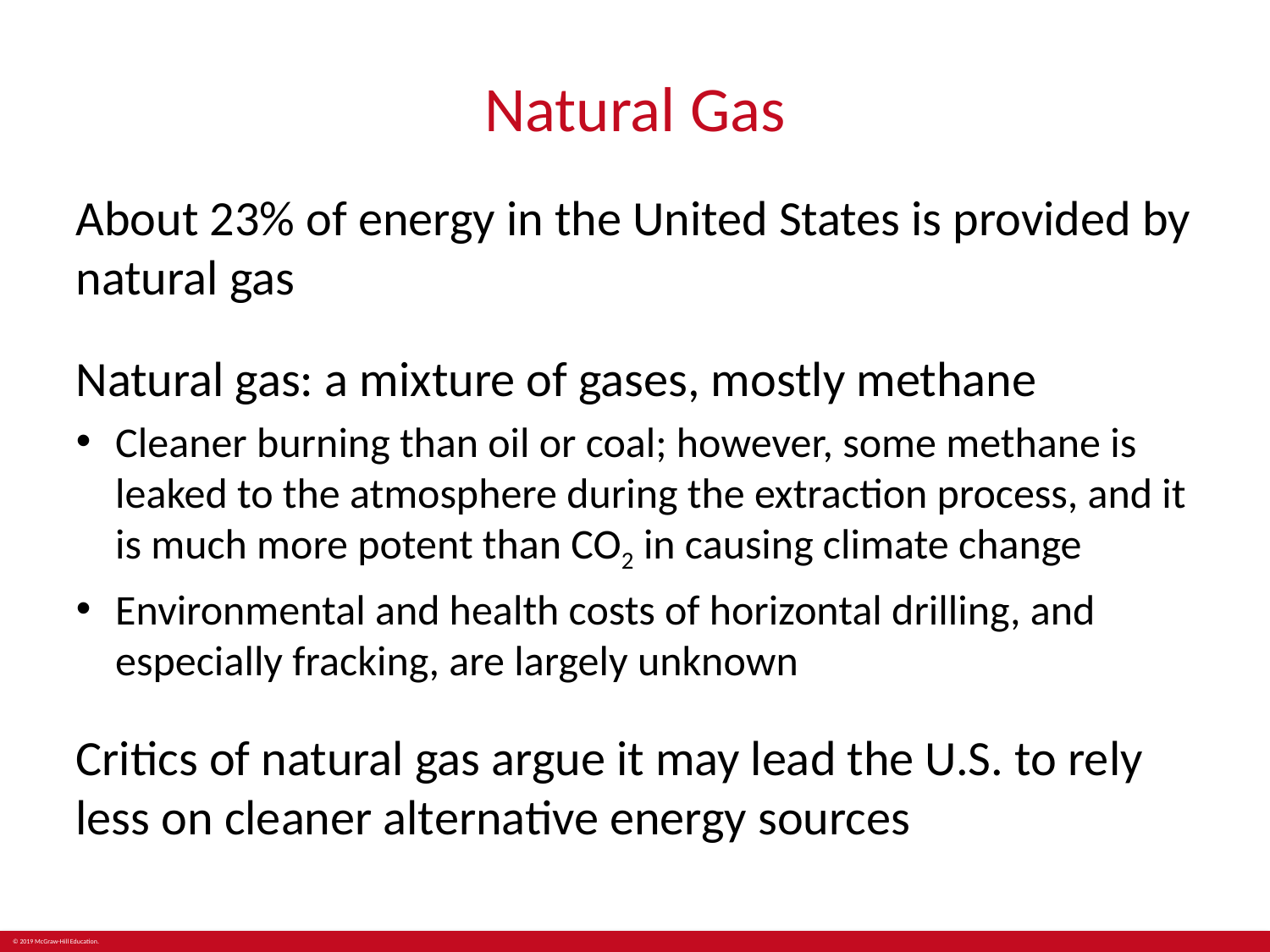

# Natural Gas
About 23% of energy in the United States is provided by natural gas
Natural gas: a mixture of gases, mostly methane
Cleaner burning than oil or coal; however, some methane is leaked to the atmosphere during the extraction process, and it is much more potent than CO2 in causing climate change
Environmental and health costs of horizontal drilling, and especially fracking, are largely unknown
Critics of natural gas argue it may lead the U.S. to rely less on cleaner alternative energy sources